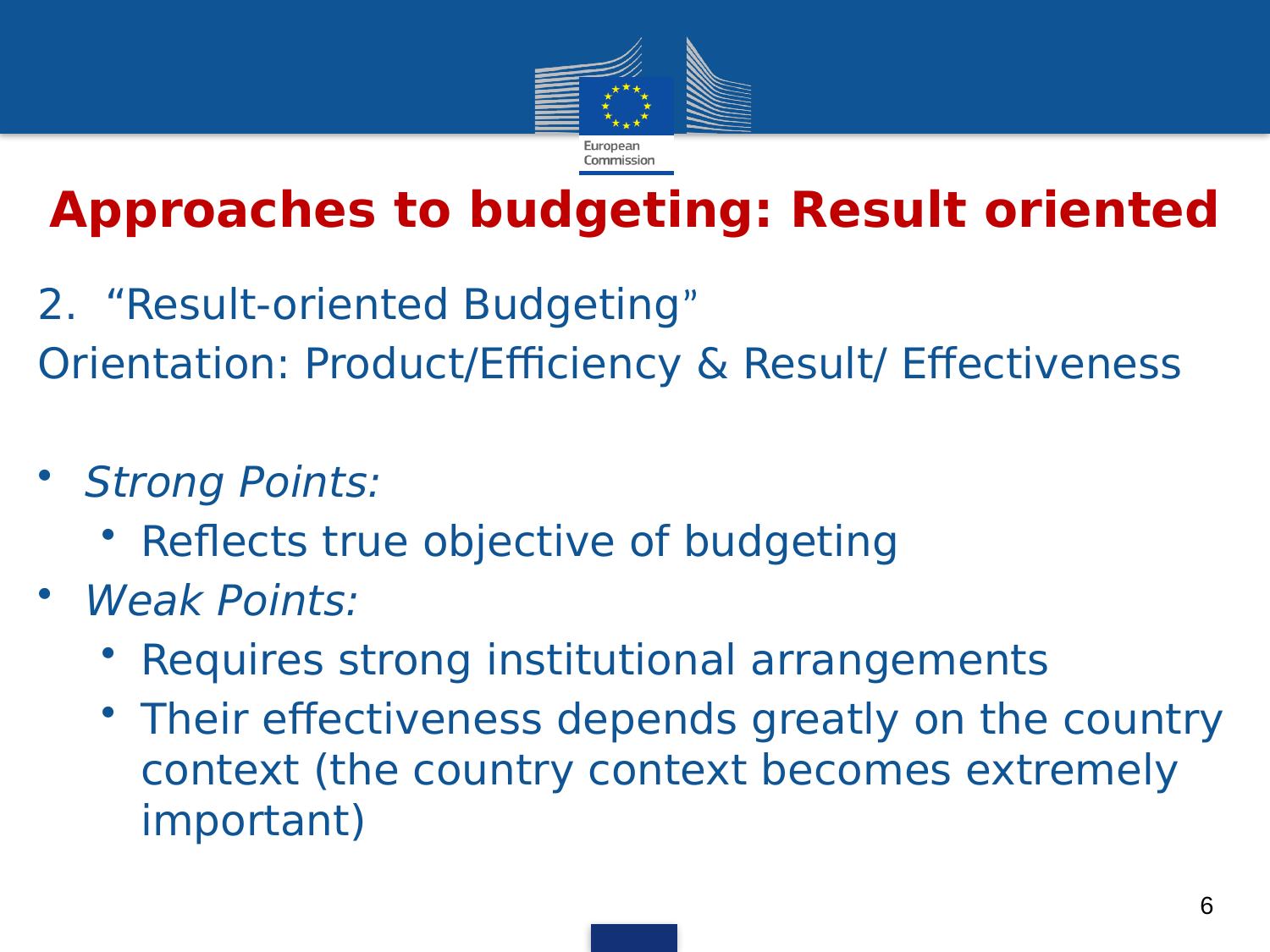

# Approaches to budgeting: Result oriented
2.  “Result-oriented Budgeting”
Orientation: Product/Efficiency & Result/ Effectiveness

Strong Points:
Reflects true objective of budgeting
Weak Points:
Requires strong institutional arrangements
Their effectiveness depends greatly on the country context (the country context becomes extremely important)
6